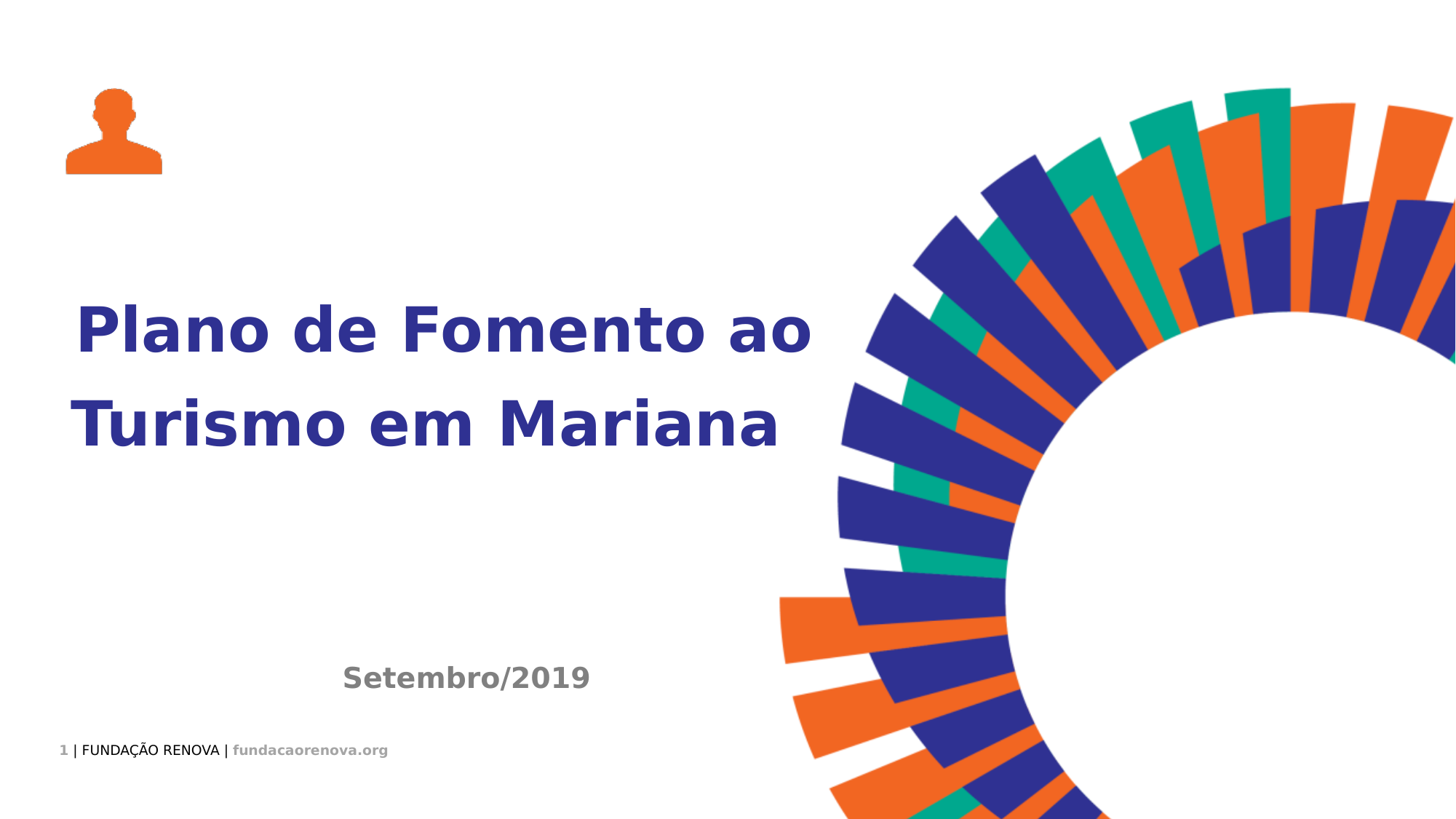

Plano de Fomento ao Turismo em Mariana
Setembro/2019